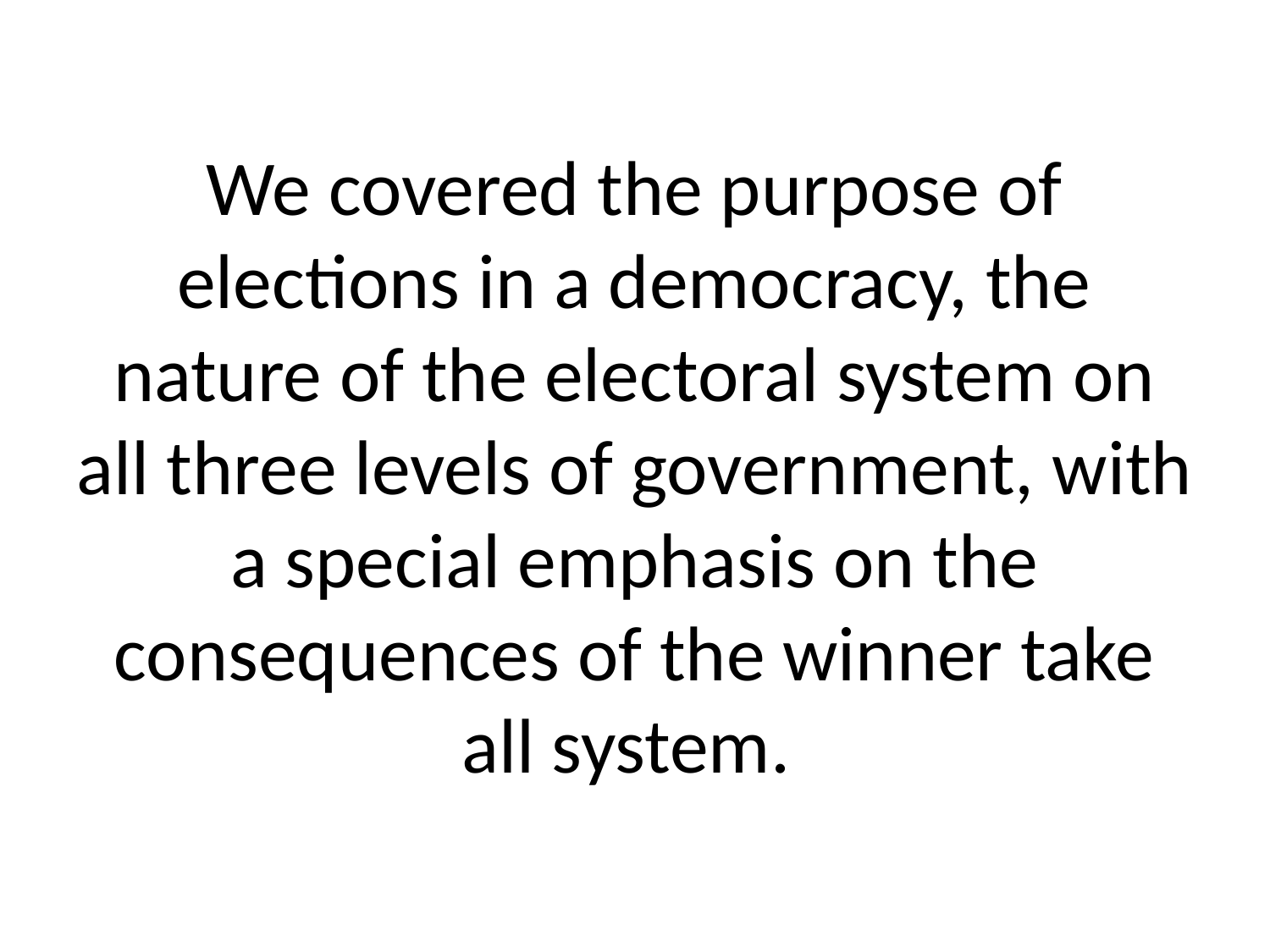

# We covered the purpose of elections in a democracy, the nature of the electoral system on all three levels of government, with a special emphasis on the consequences of the winner take all system.